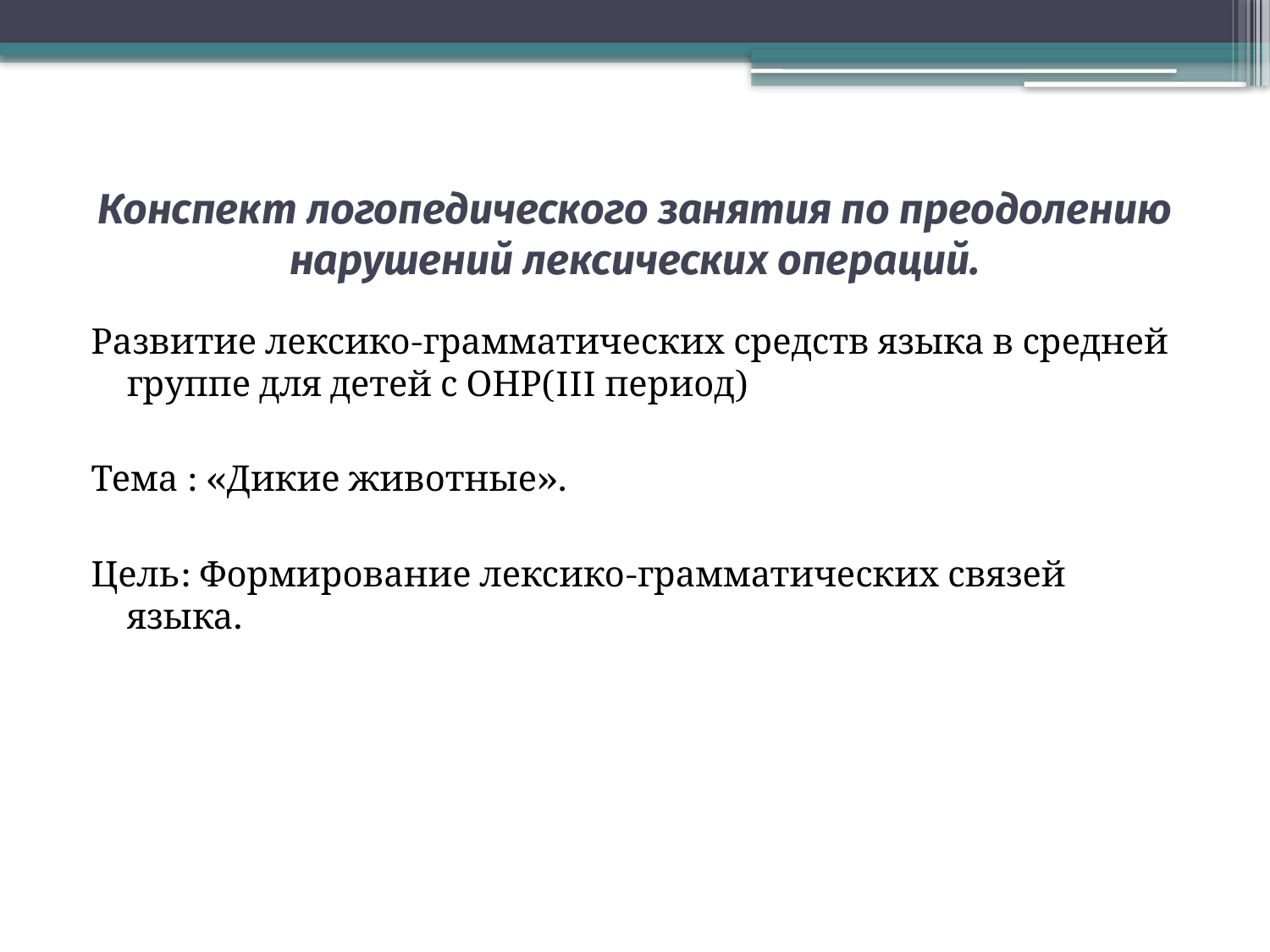

# Конспект логопедического занятия по преодолению нарушений лексических операций.
Развитие лексико-грамматических средств языка в средней группе для детей с ОНР(III период)

Тема : «Дикие животные».

Цель: Формирование лексико-грамматических связей  языка.